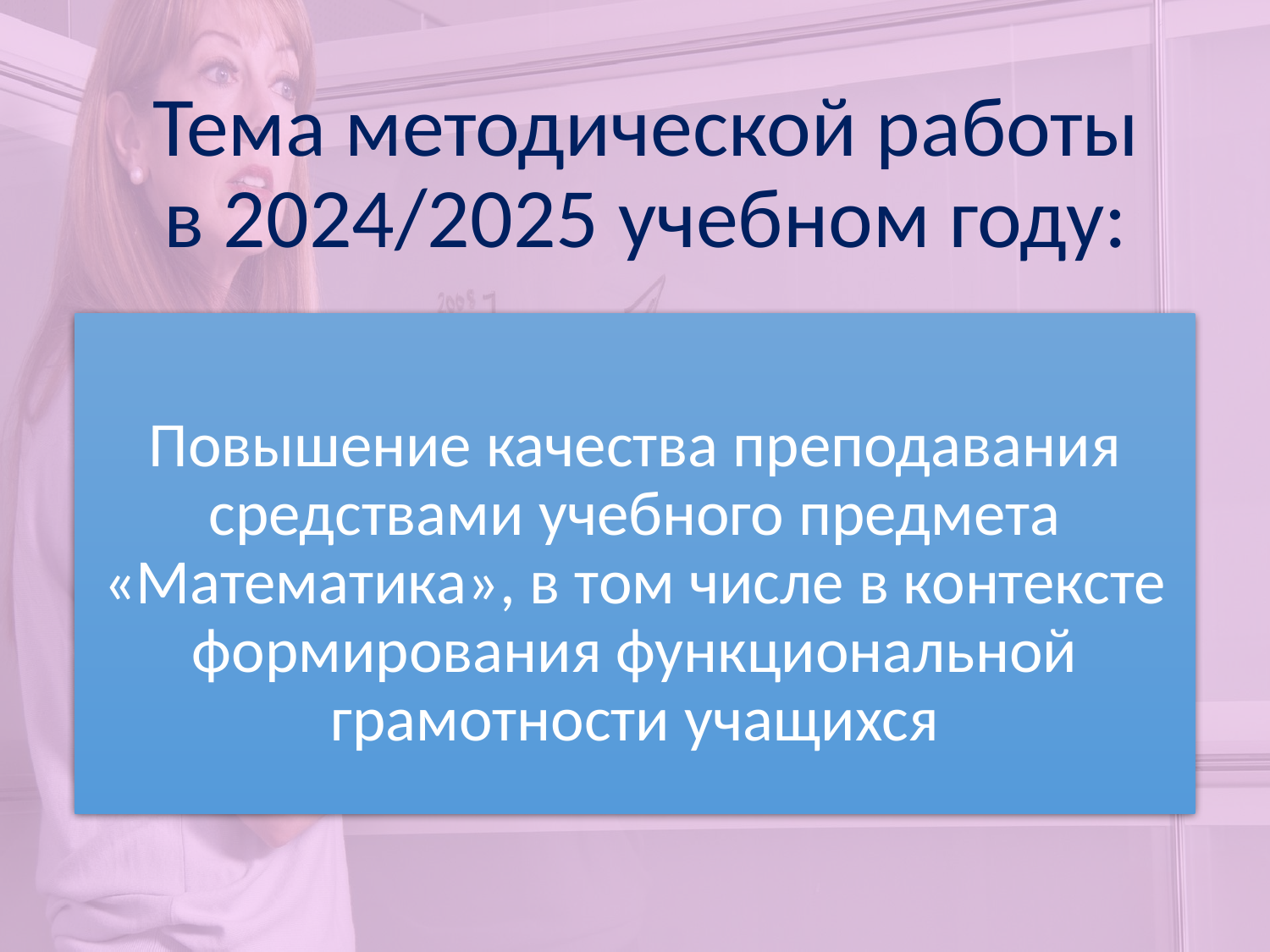

Тема методической работы
в 2024/2025 учебном году:

Повышение качества преподавания средствами учебного предмета «Математика», в том числе в контексте формирования функциональной грамотности учащихся